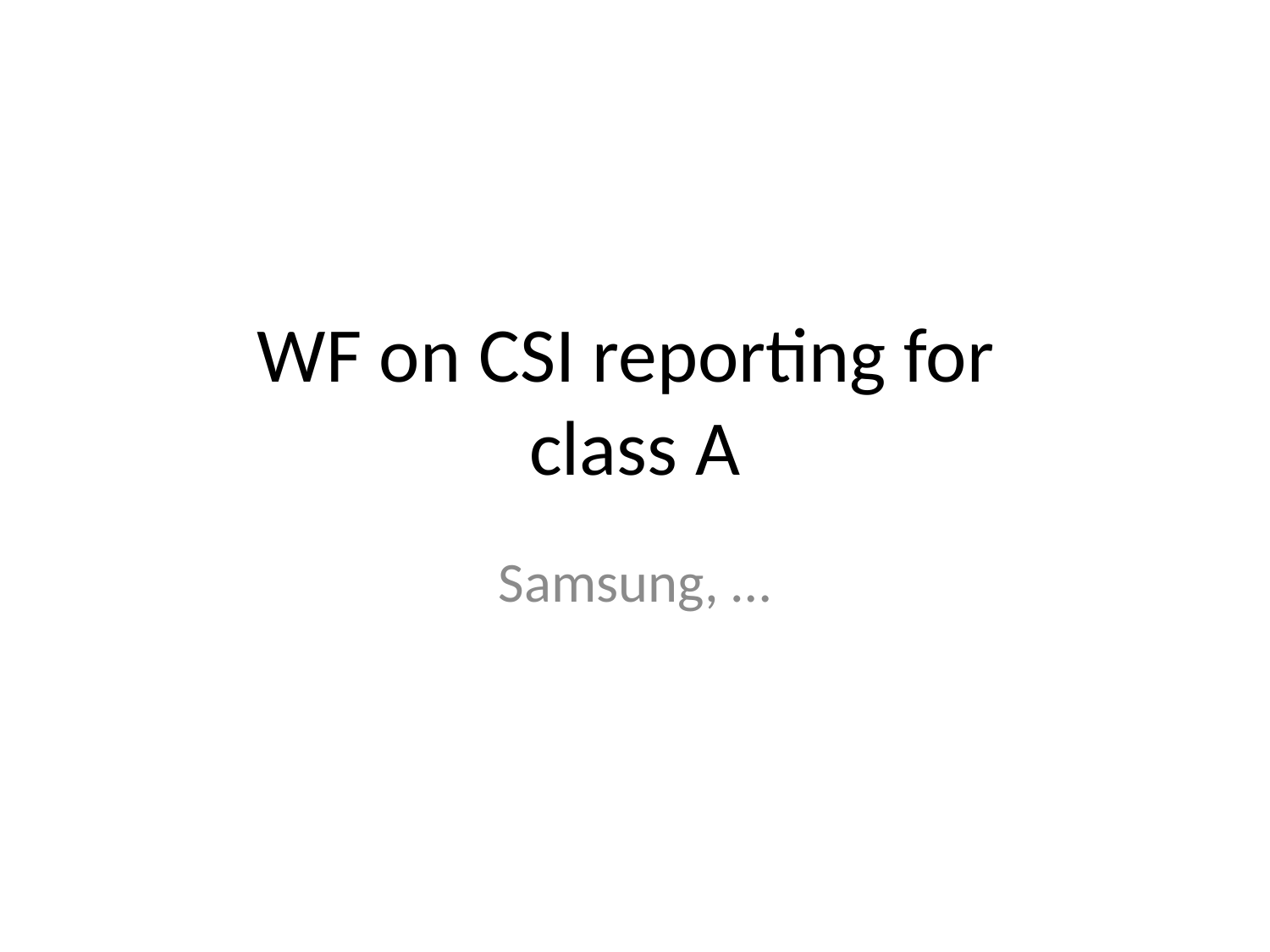

# WF on CSI reporting for class A
Samsung, …